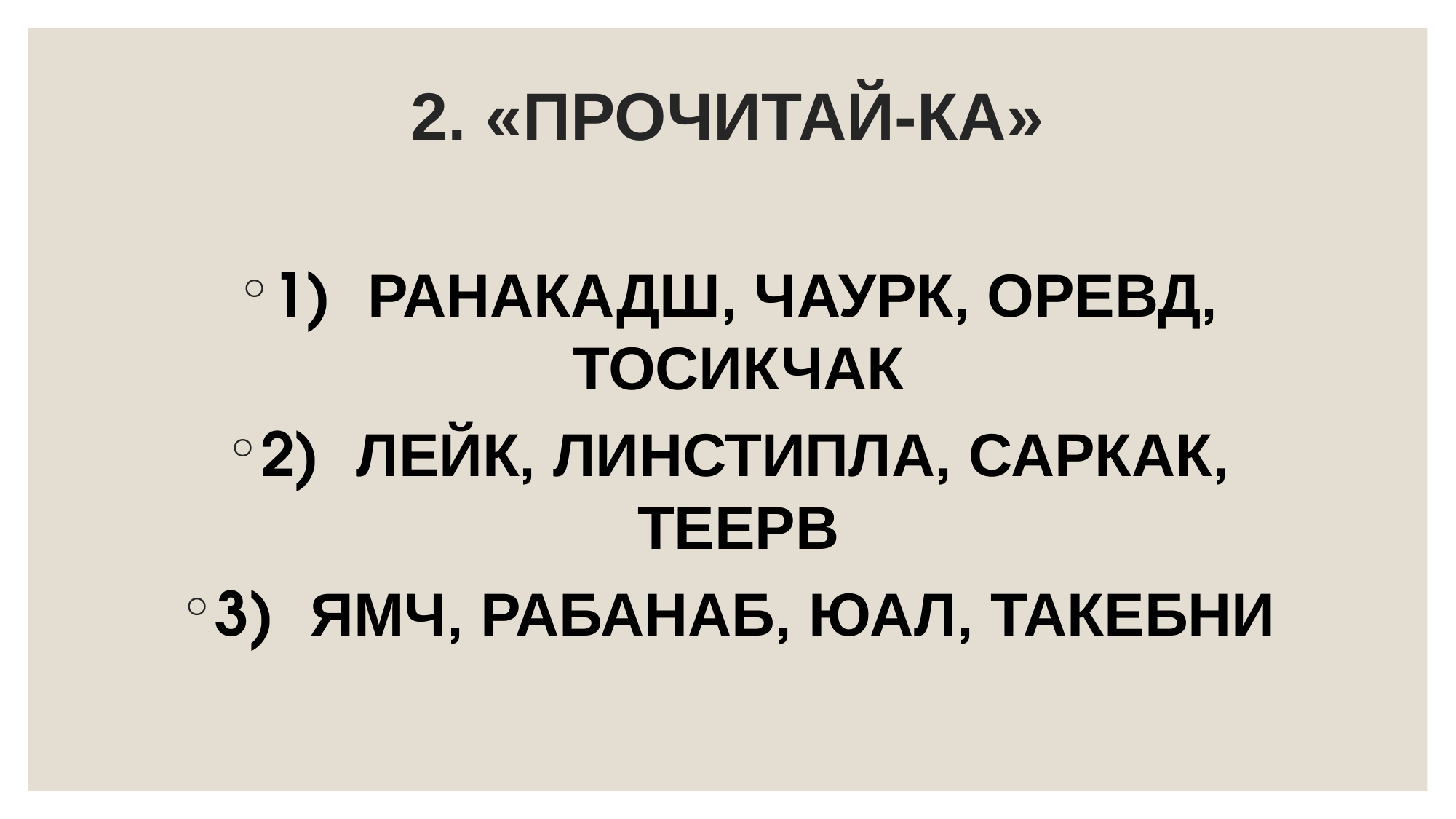

# 2. «ПРОЧИТАЙ-КА»
1)	РАНАКАДШ, ЧАУРК, ОРЕВД, ТОСИКЧАК
2)	ЛЕЙК, ЛИНСТИПЛА, САРКАК, ТЕЕРВ
3)	ЯМЧ, РАБАНАБ, ЮАЛ, ТАКЕБНИ